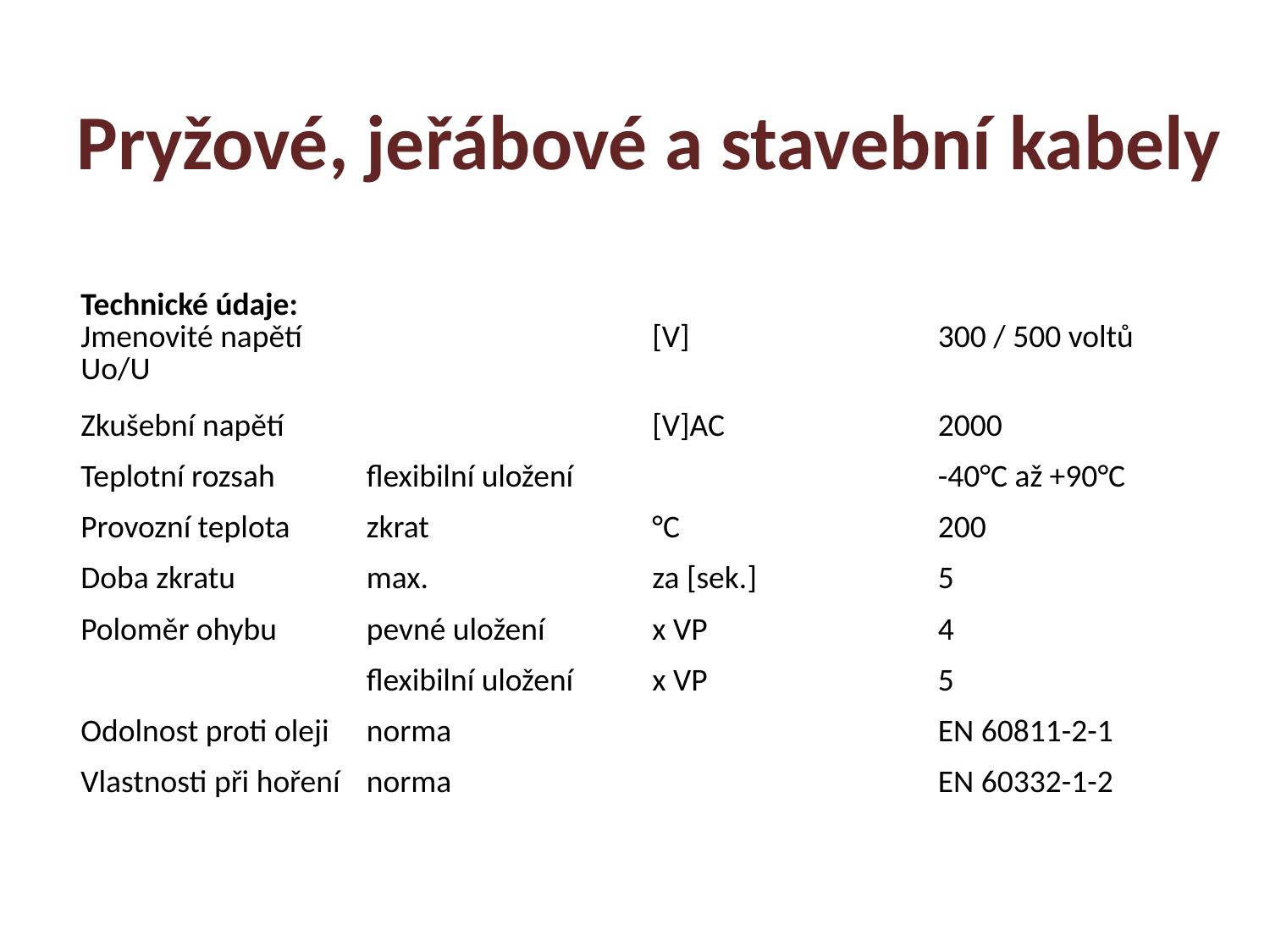

Pryžové, jeřábové a stavební kabely

| Technické údaje: Jmenovité napětí Uo/U |  | [V] | 300 / 500 voltů |
| --- | --- | --- | --- |
| Zkušební napětí |  | [V]AC | 2000 |
| Teplotní rozsah | flexibilní uložení |  | -40°C až +90°C |
| Provozní teplota | zkrat | °C | 200 |
| Doba zkratu | max. | za [sek.] | 5 |
| Poloměr ohybu | pevné uložení | x VP | 4 |
|  | flexibilní uložení | x VP | 5 |
| Odolnost proti oleji | norma |  | EN 60811-2-1 |
| Vlastnosti při hoření | norma |  | EN 60332-1-2 |